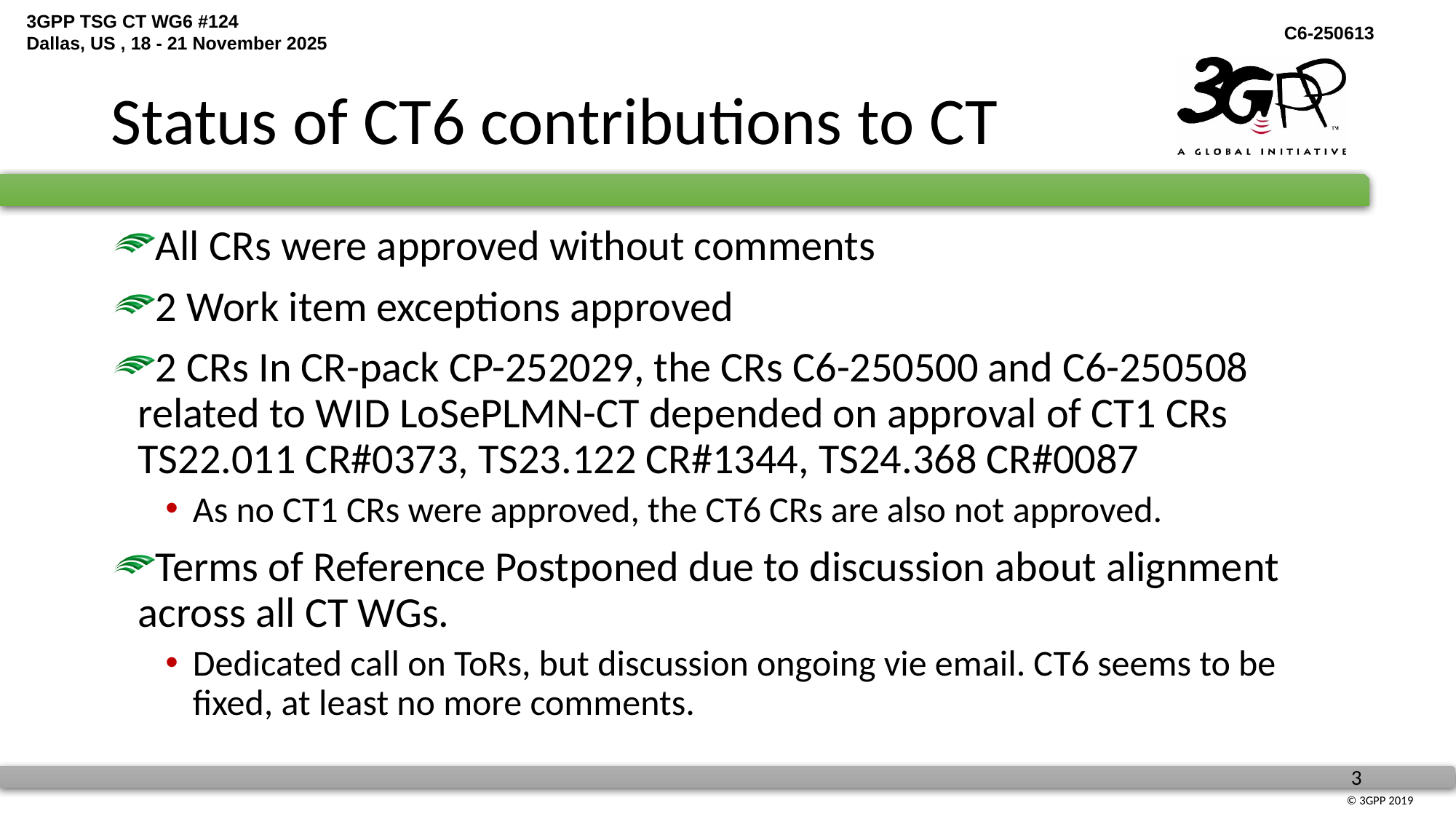

# Status of CT6 contributions to CT
All CRs were approved without comments
2 Work item exceptions approved
2 CRs In CR-pack CP-252029, the CRs C6-250500 and C6-250508 related to WID LoSePLMN-CT depended on approval of CT1 CRs TS22.011 CR#0373, TS23.122 CR#1344, TS24.368 CR#0087
As no CT1 CRs were approved, the CT6 CRs are also not approved.
Terms of Reference Postponed due to discussion about alignment across all CT WGs.
Dedicated call on ToRs, but discussion ongoing vie email. CT6 seems to be fixed, at least no more comments.